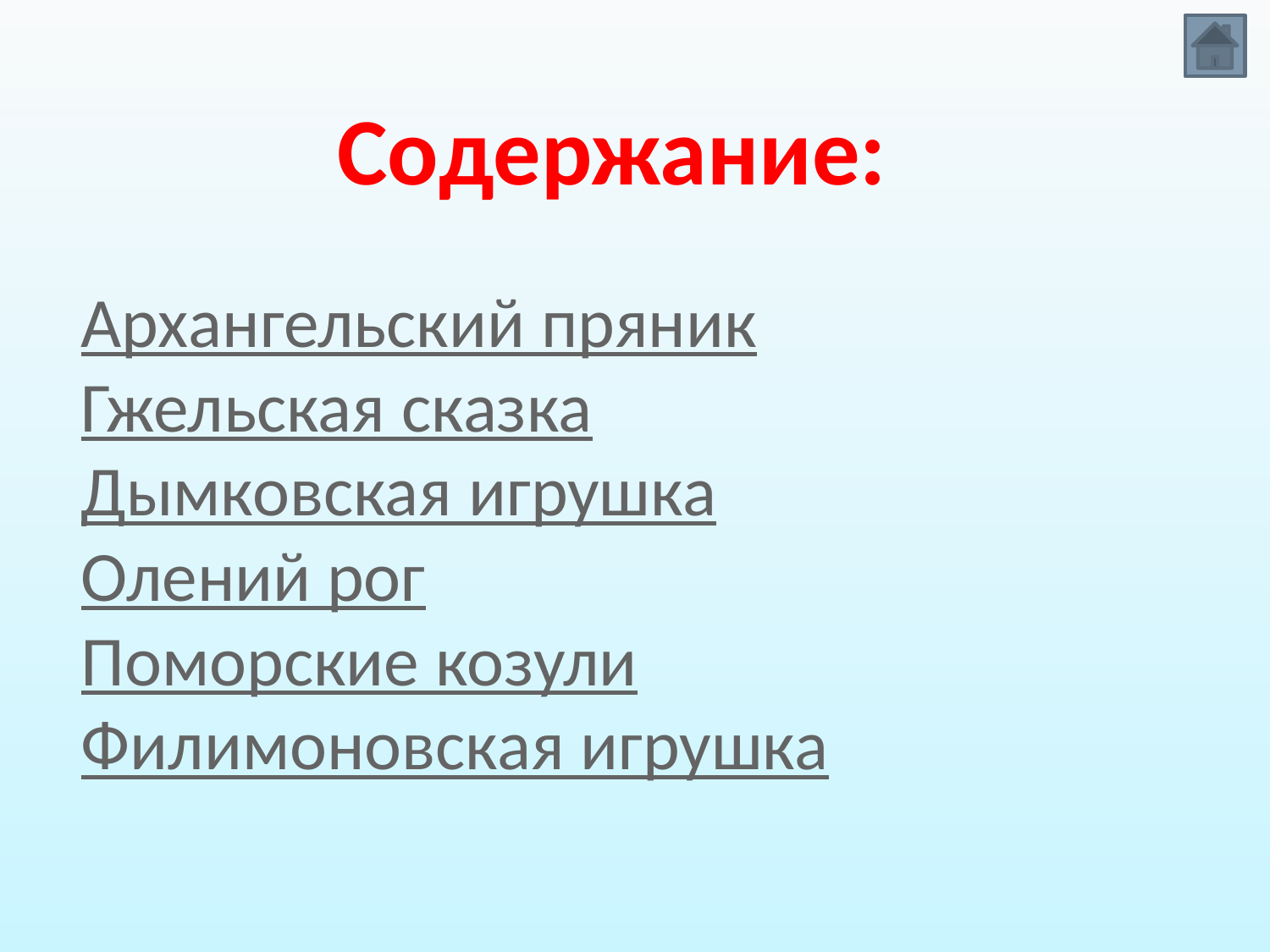

Содержание:
Архангельский пряник
Гжельская сказка
Дымковская игрушка
Олений рог
Поморские козули
Филимоновская игрушка